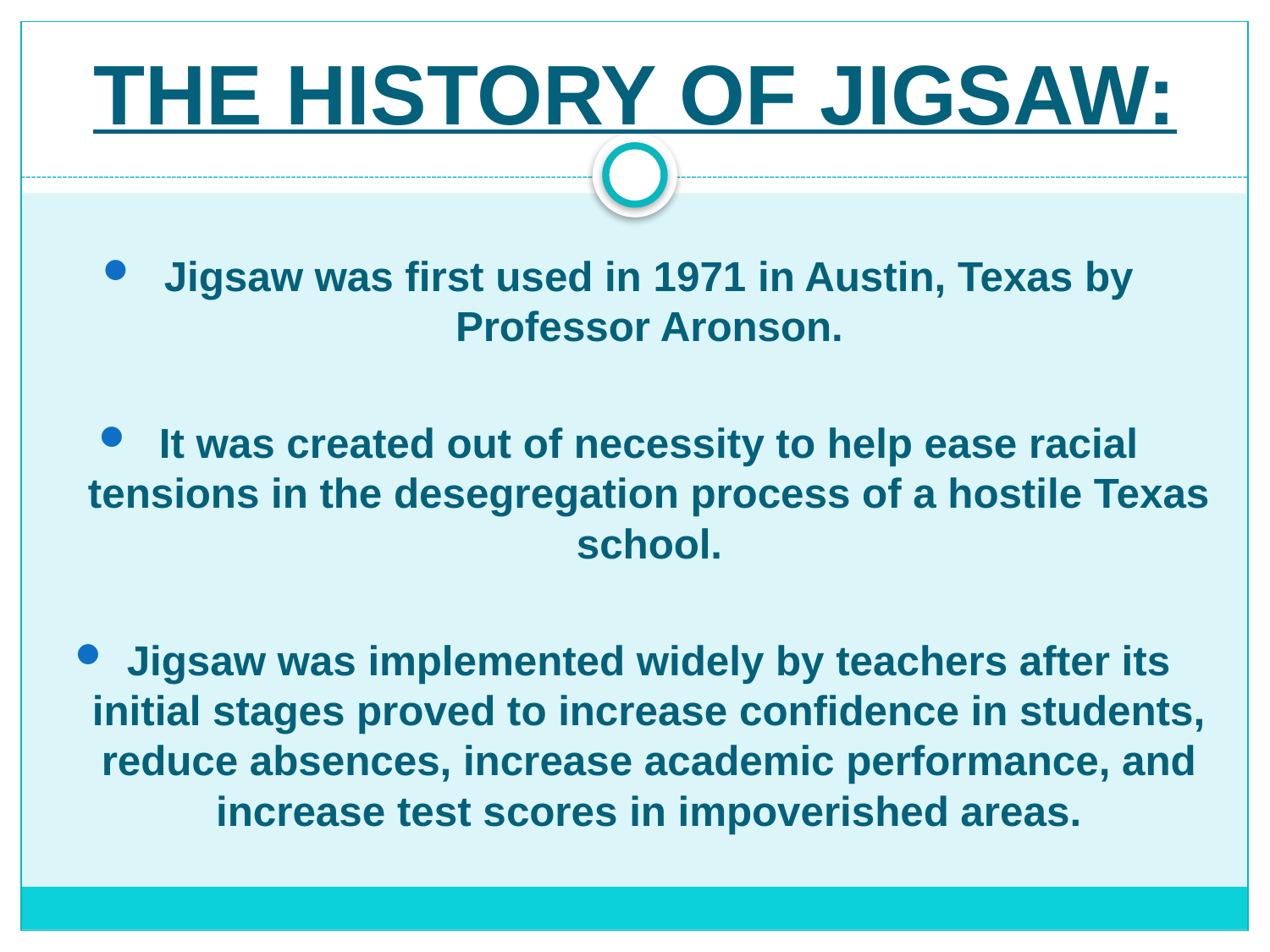

# THE HISTORY OF JIGSAW:
Jigsaw was first used in 1971 in Austin, Texas by Professor Aronson.

It was created out of necessity to help ease racial tensions in the desegregation process of a hostile Texas school.

Jigsaw was implemented widely by teachers after its initial stages proved to increase confidence in students, reduce absences, increase academic performance, and increase test scores in impoverished areas.